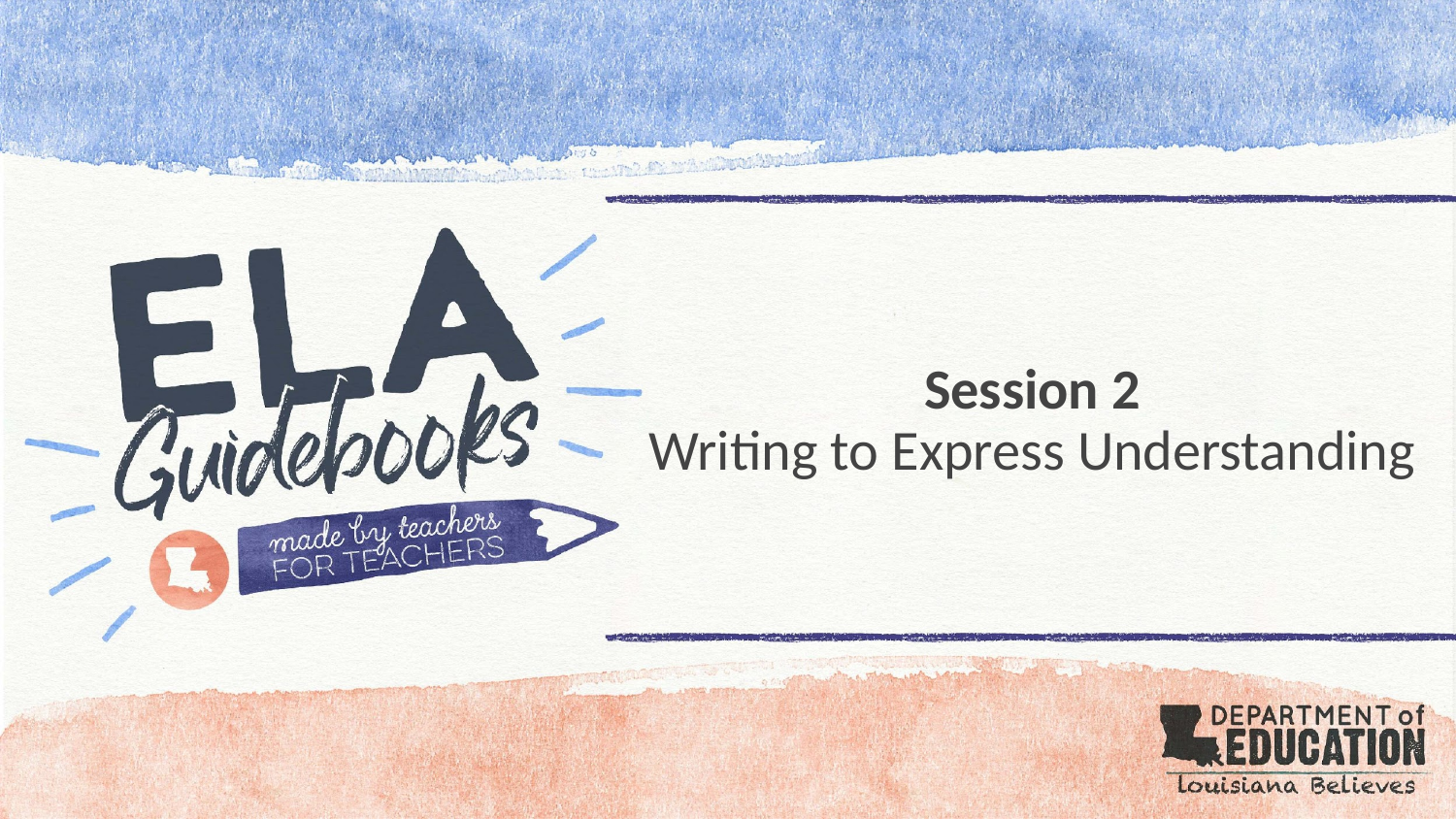

# Session 2
Writing to Express Understanding